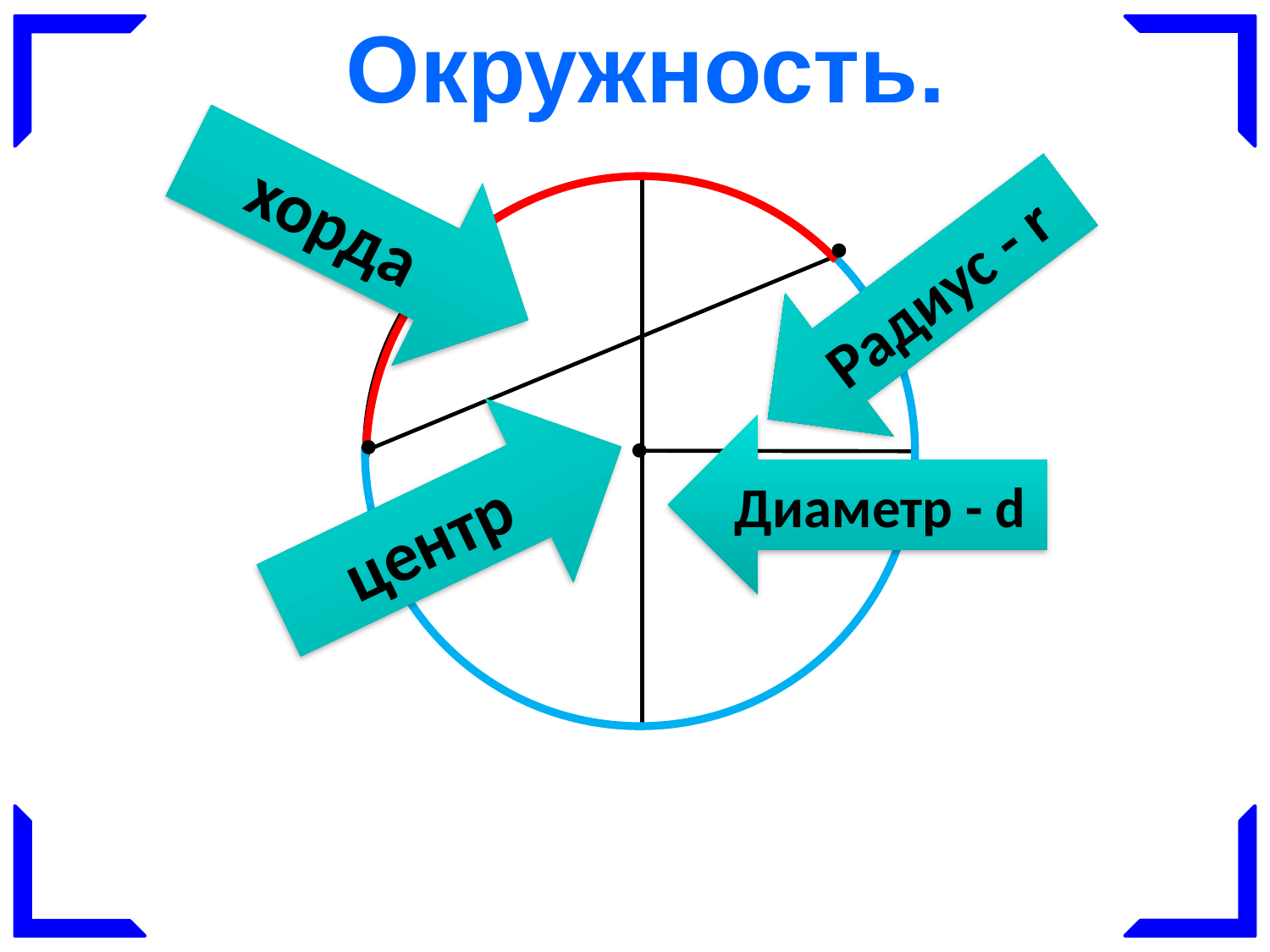

Окружность.

хорда

Радиус - r

Диаметр - d
центр